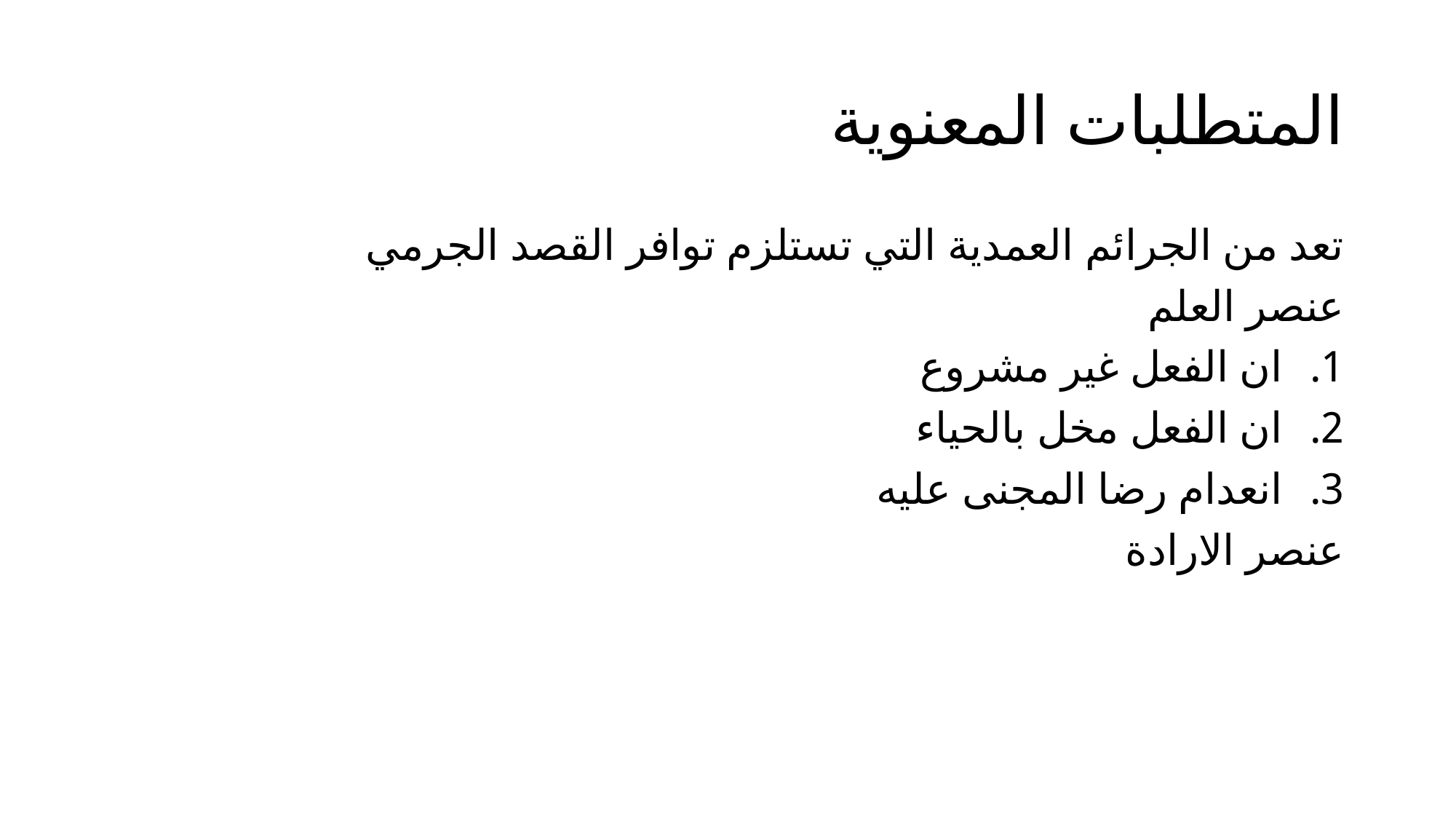

# المتطلبات المعنوية
تعد من الجرائم العمدية التي تستلزم توافر القصد الجرمي
عنصر العلم
ان الفعل غير مشروع
ان الفعل مخل بالحياء
انعدام رضا المجنى عليه
عنصر الارادة